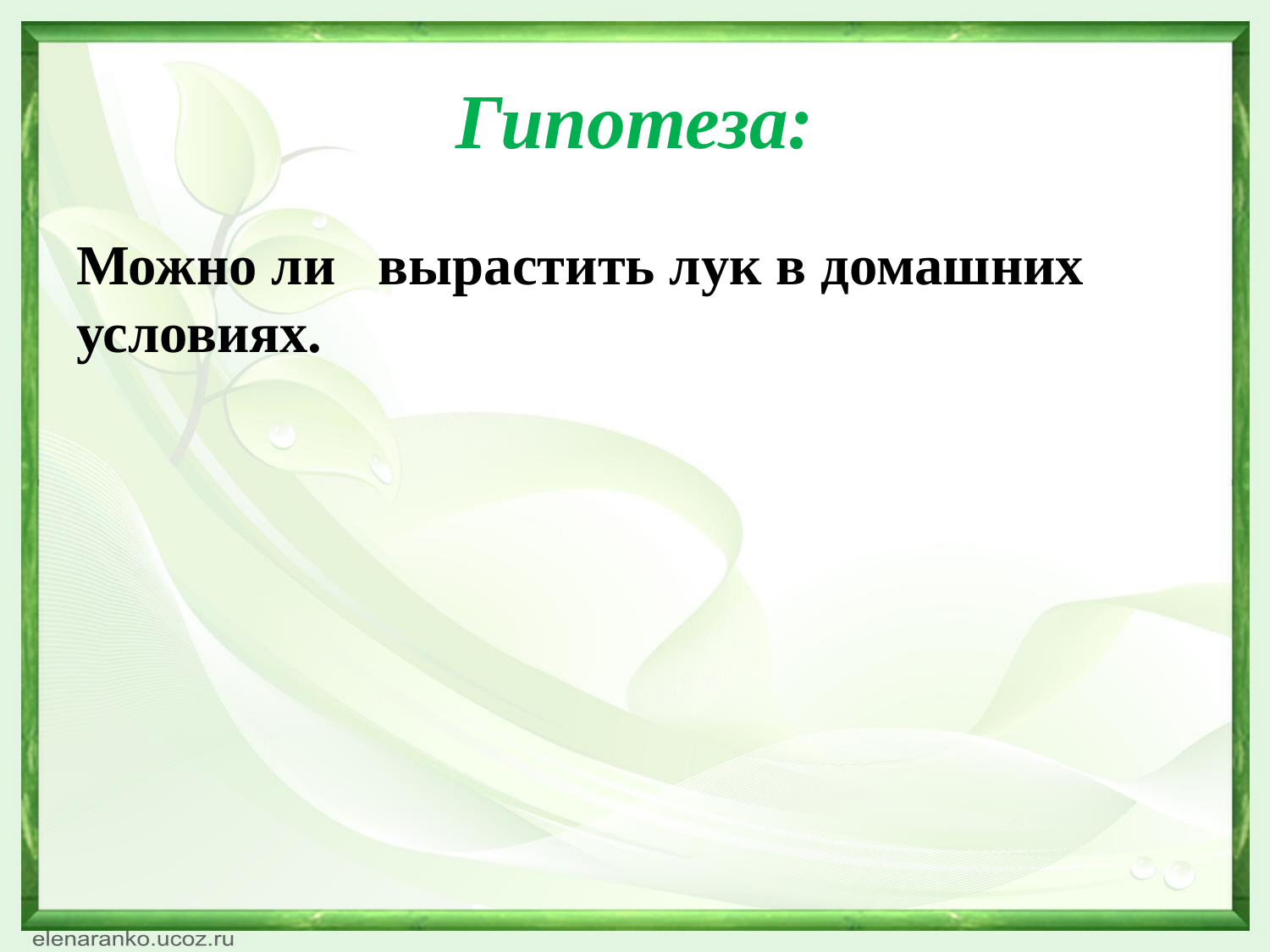

# Гипотеза:
Можно ли   вырастить лук в домашних условиях.